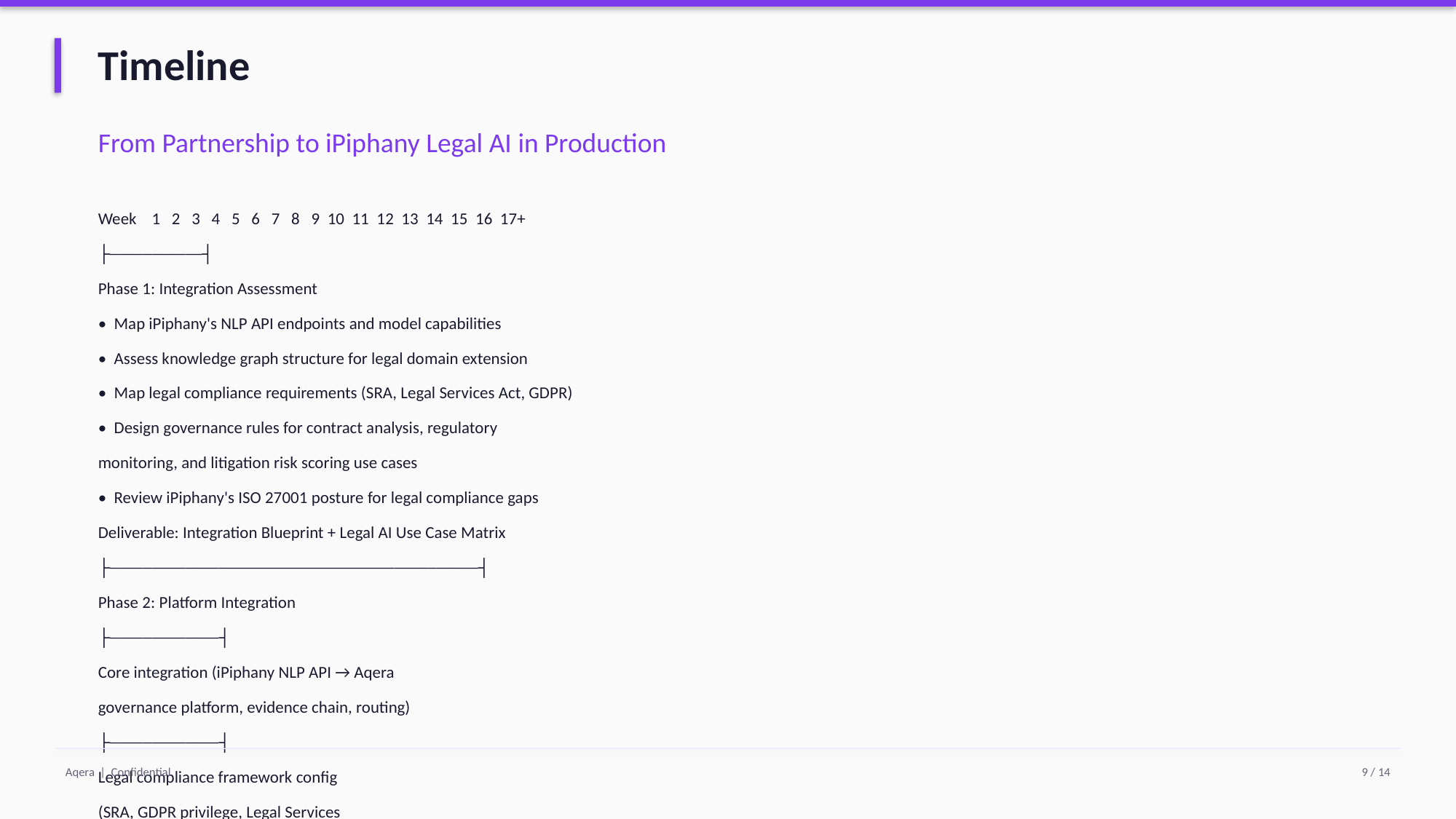

Timeline

From Partnership to iPiphany Legal AI in Production
Week    1   2   3   4   5   6   7   8   9  10  11  12  13  14  15  16  17+
├───────────┤
Phase 1: Integration Assessment
•  Map iPiphany's NLP API endpoints and model capabilities
•  Assess knowledge graph structure for legal domain extension
•  Map legal compliance requirements (SRA, Legal Services Act, GDPR)
•  Design governance rules for contract analysis, regulatory
monitoring, and litigation risk scoring use cases
•  Review iPiphany's ISO 27001 posture for legal compliance gaps
Deliverable: Integration Blueprint + Legal AI Use Case Matrix
├────────────────────────────────────────────┤
Phase 2: Platform Integration
├─────────────┤
Core integration (iPiphany NLP API → Aqera
governance platform, evidence chain, routing)
├─────────────┤
Legal compliance framework config
(SRA, GDPR privilege, Legal Services
Act), approval workflows by risk tier
├─────────────┤
Testing with iPiphany's existing
banking/insurance test data, UAT
with pilot client, performance tuning
├──→
Phase 3
Go-Live
with
Pilot
Client
+ Scale
First legal document analysed through iPiphany's NLP engine with full Aqera governance in 10-12 weeks.
Phase 3 is ongoing: managed operations, legal AI feature development (new use cases as iPiphany's NLP models are extended), and scaling support as iPiphany onboards more legal clients from its banking, insurance, and utilities base.

Aqera  |  Confidential
9 / 14